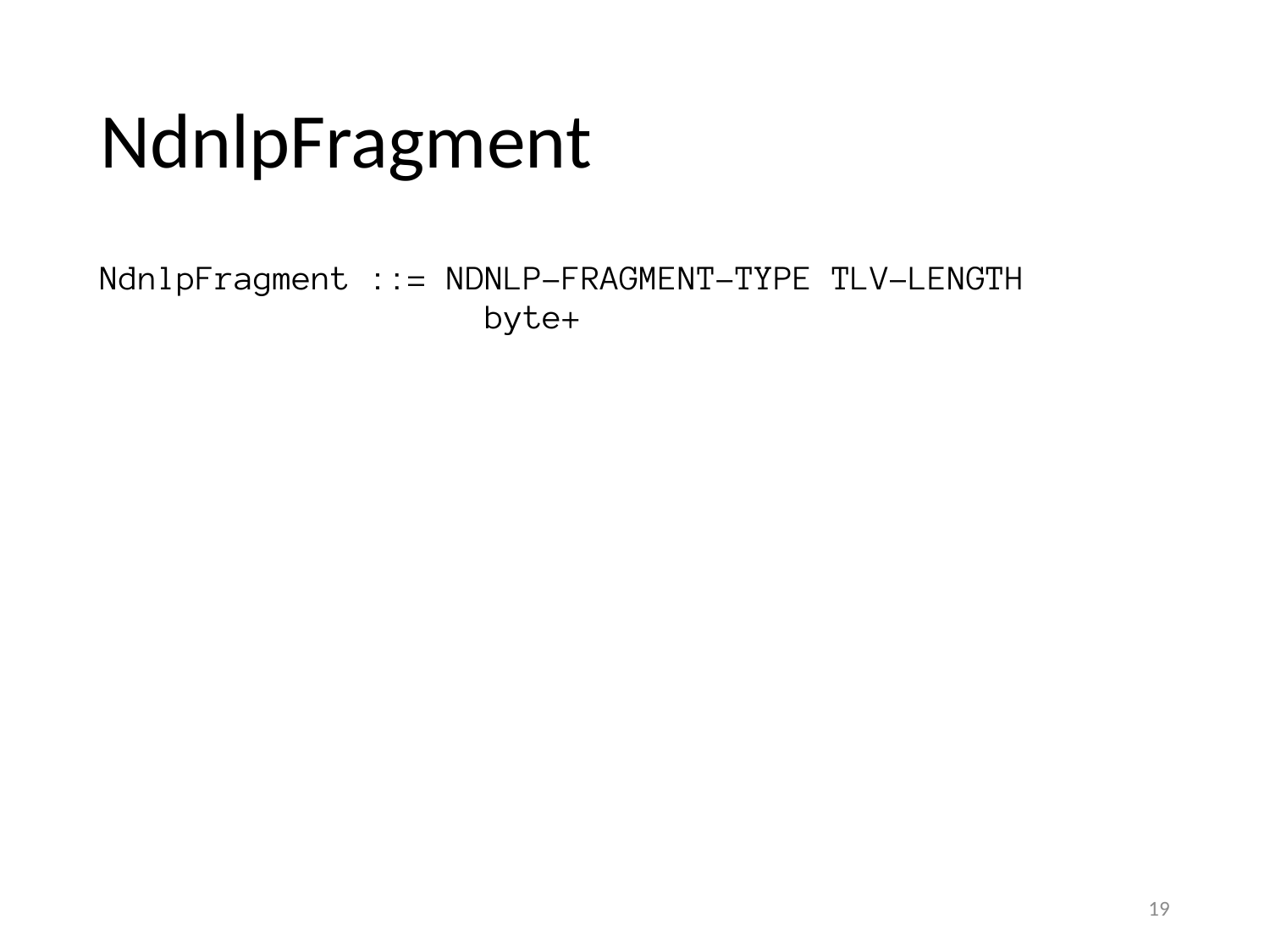

# NdnlpFragment
NdnlpFragment ::= NDNLP-FRAGMENT-TYPE TLV-LENGTH
                    byte+
19